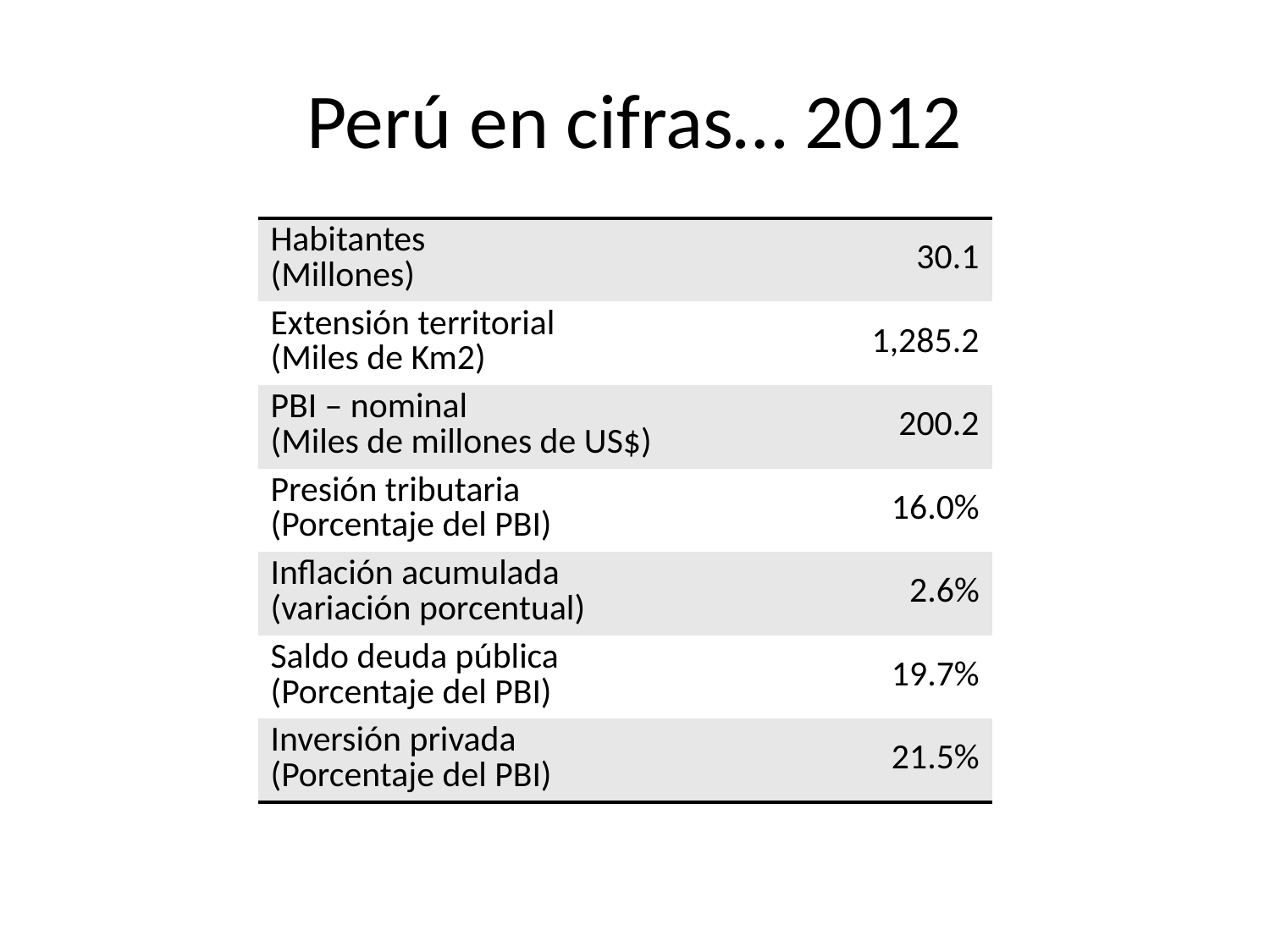

# Perú en cifras… 2012
| Habitantes (Millones) | 30.1 |
| --- | --- |
| Extensión territorial (Miles de Km2) | 1,285.2 |
| PBI – nominal (Miles de millones de US$) | 200.2 |
| Presión tributaria (Porcentaje del PBI) | 16.0% |
| Inflación acumulada (variación porcentual) | 2.6% |
| Saldo deuda pública (Porcentaje del PBI) | 19.7% |
| Inversión privada (Porcentaje del PBI) | 21.5% |